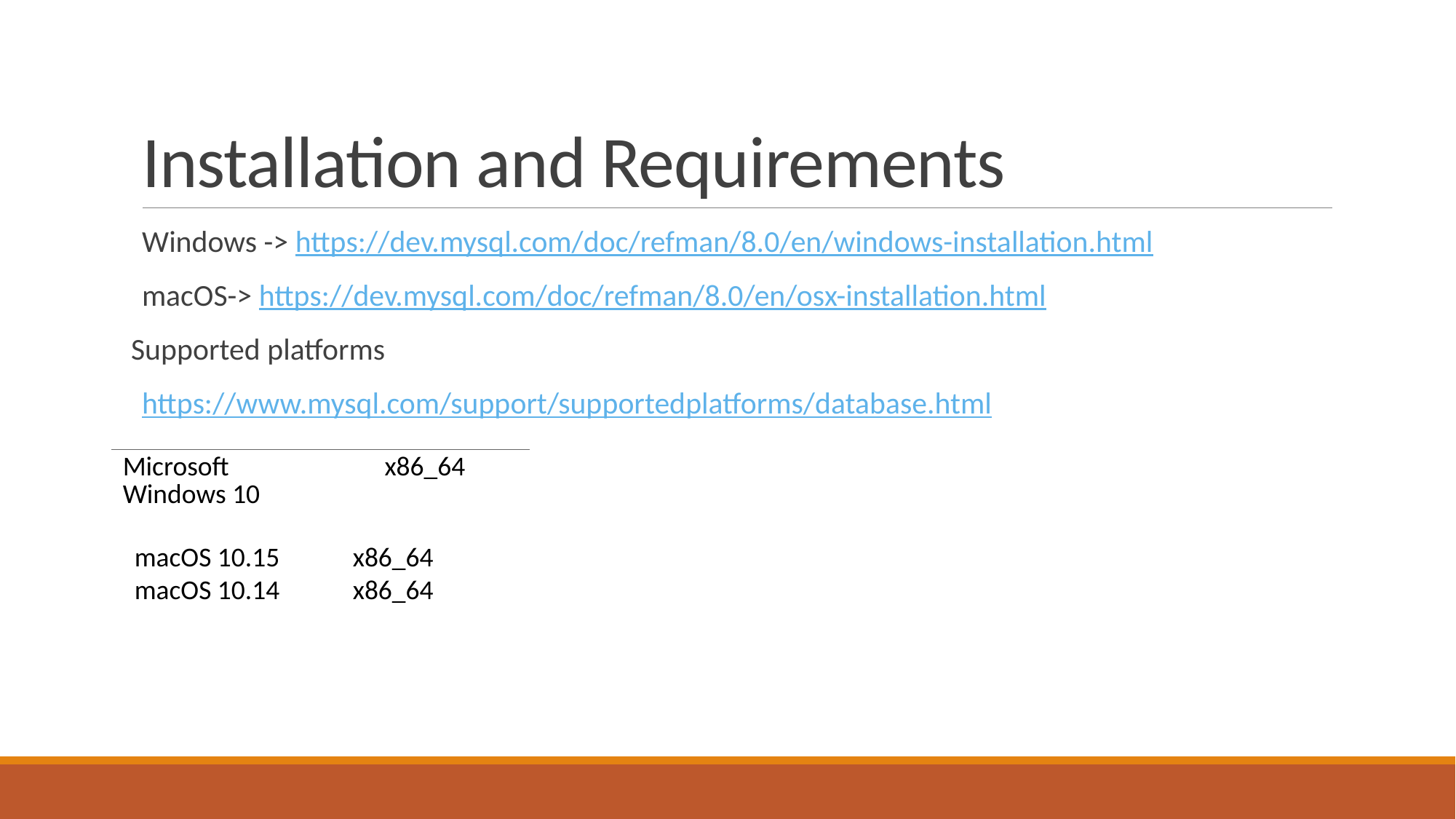

# Installation and Requirements
Windows -> https://dev.mysql.com/doc/refman/8.0/en/windows-installation.html
macOS-> https://dev.mysql.com/doc/refman/8.0/en/osx-installation.html
Supported platforms
https://www.mysql.com/support/supportedplatforms/database.html

| Microsoft Windows 10 | x86\_64 |
| --- | --- |
macOS 10.15	x86_64
macOS 10.14	x86_64